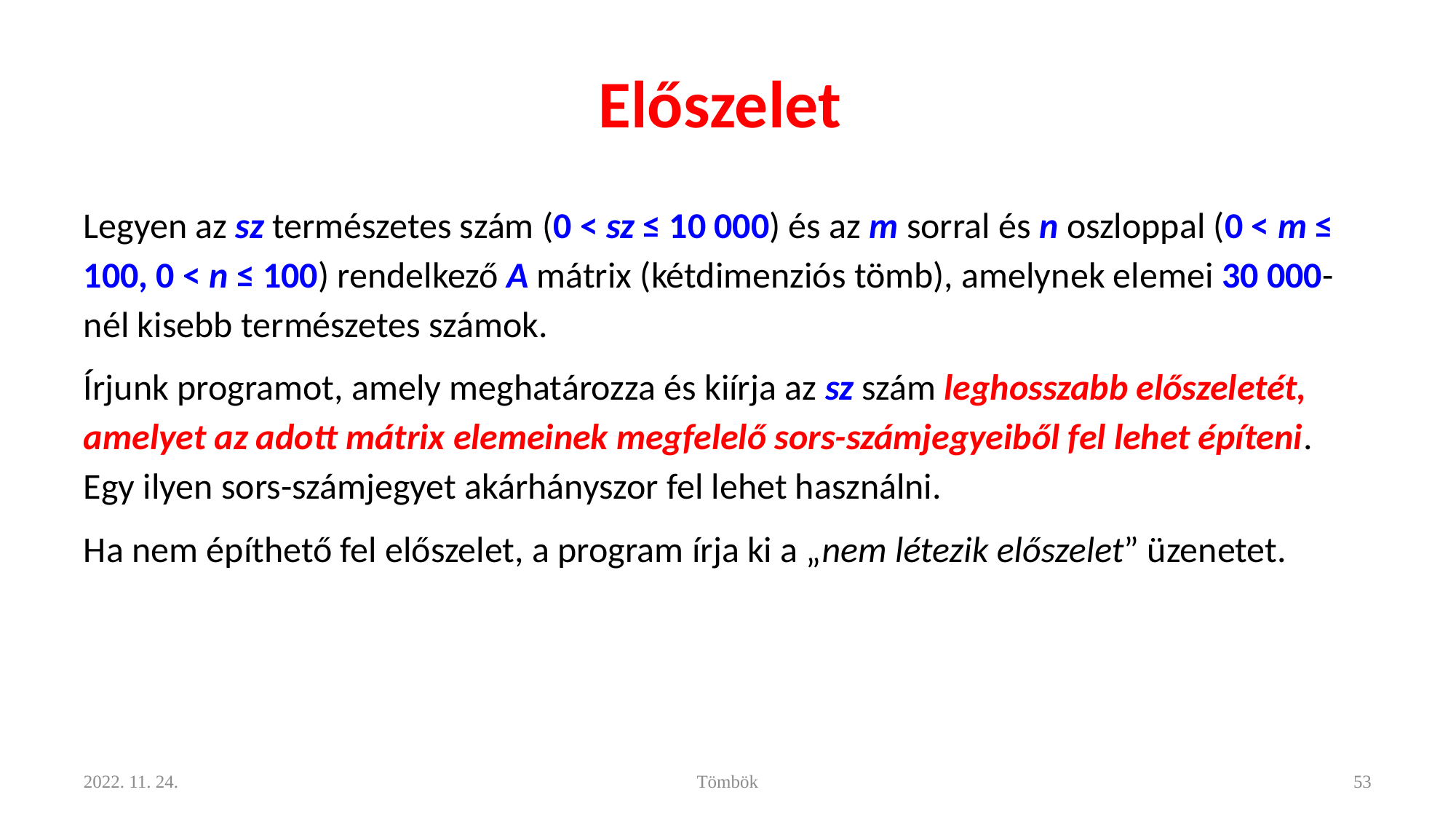

# Előszelet
Legyen az sz természetes szám (0 < sz ≤ 10 000) és az m sorral és n oszloppal (0 < m ≤ 100, 0 < n ≤ 100) rendelkező A mátrix (kétdimenziós tömb), amelynek elemei 30 000-nél kisebb természetes számok.
Írjunk programot, amely meghatározza és kiírja az sz szám leghosszabb előszeletét, amelyet az adott mátrix elemeinek megfelelő sors-számjegyeiből fel lehet építeni. Egy ilyen sors-számjegyet akárhányszor fel lehet használni.
Ha nem építhető fel előszelet, a program írja ki a „nem létezik előszelet” üzenetet.
2022. 11. 24.
Tömbök
53